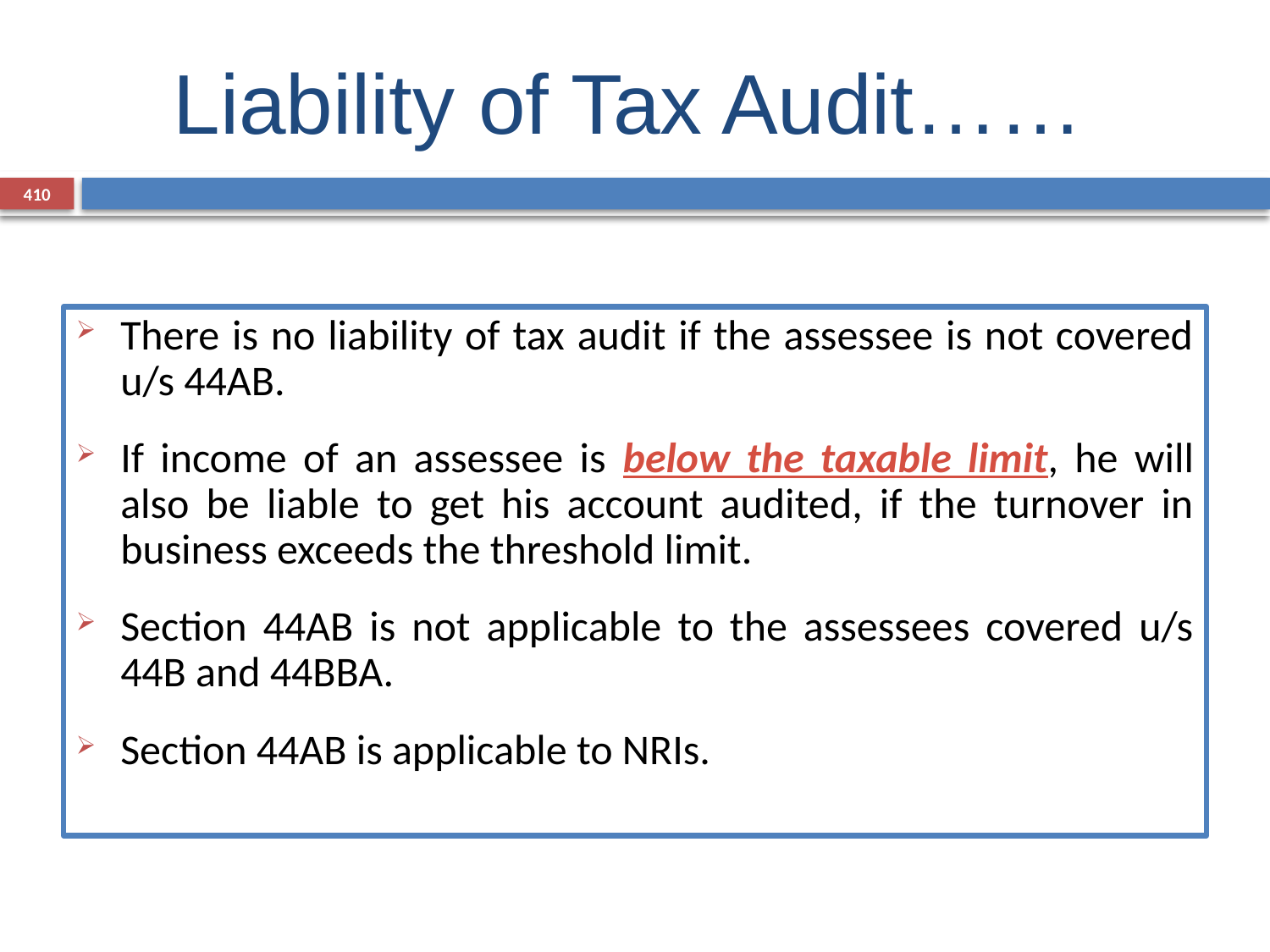

# Liability of Tax Audit……
410
There is no liability of tax audit if the assessee is not covered u/s 44AB.
If income of an assessee is below the taxable limit, he will also be liable to get his account audited, if the turnover in business exceeds the threshold limit.
Section 44AB is not applicable to the assessees covered u/s 44B and 44BBA.
Section 44AB is applicable to NRIs.